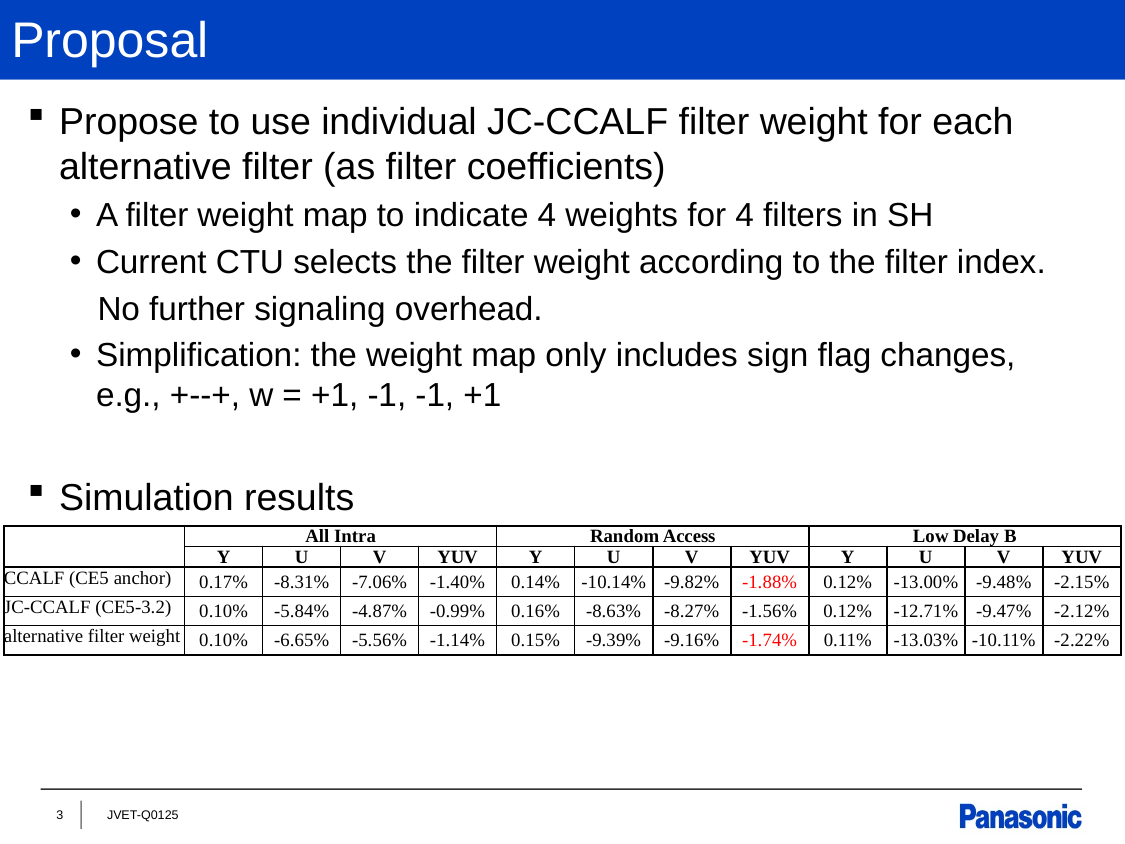

# Proposal
Propose to use individual JC-CCALF filter weight for each alternative filter (as filter coefficients)
A filter weight map to indicate 4 weights for 4 filters in SH
Current CTU selects the filter weight according to the filter index.
   No further signaling overhead.
Simplification: the weight map only includes sign flag changes,           e.g., +--+, w = +1, -1, -1, +1

Simulation results

|  | All Intra |  |  |  | Random Access |  |  |  | Low Delay B |  |  |  |
| --- | --- | --- | --- | --- | --- | --- | --- | --- | --- | --- | --- | --- |
|  | Y | U | V | YUV | Y | U | V | YUV | Y | U | V | YUV |
| CCALF (CE5 anchor) | 0.17% | -8.31% | -7.06% | -1.40% | 0.14% | -10.14% | -9.82% | -1.88% | 0.12% | -13.00% | -9.48% | -2.15% |
| JC-CCALF (CE5-3.2) | 0.10% | -5.84% | -4.87% | -0.99% | 0.16% | -8.63% | -8.27% | -1.56% | 0.12% | -12.71% | -9.47% | -2.12% |
| alternative filter weight | 0.10% | -6.65% | -5.56% | -1.14% | 0.15% | -9.39% | -9.16% | -1.74% | 0.11% | -13.03% | -10.11% | -2.22% |